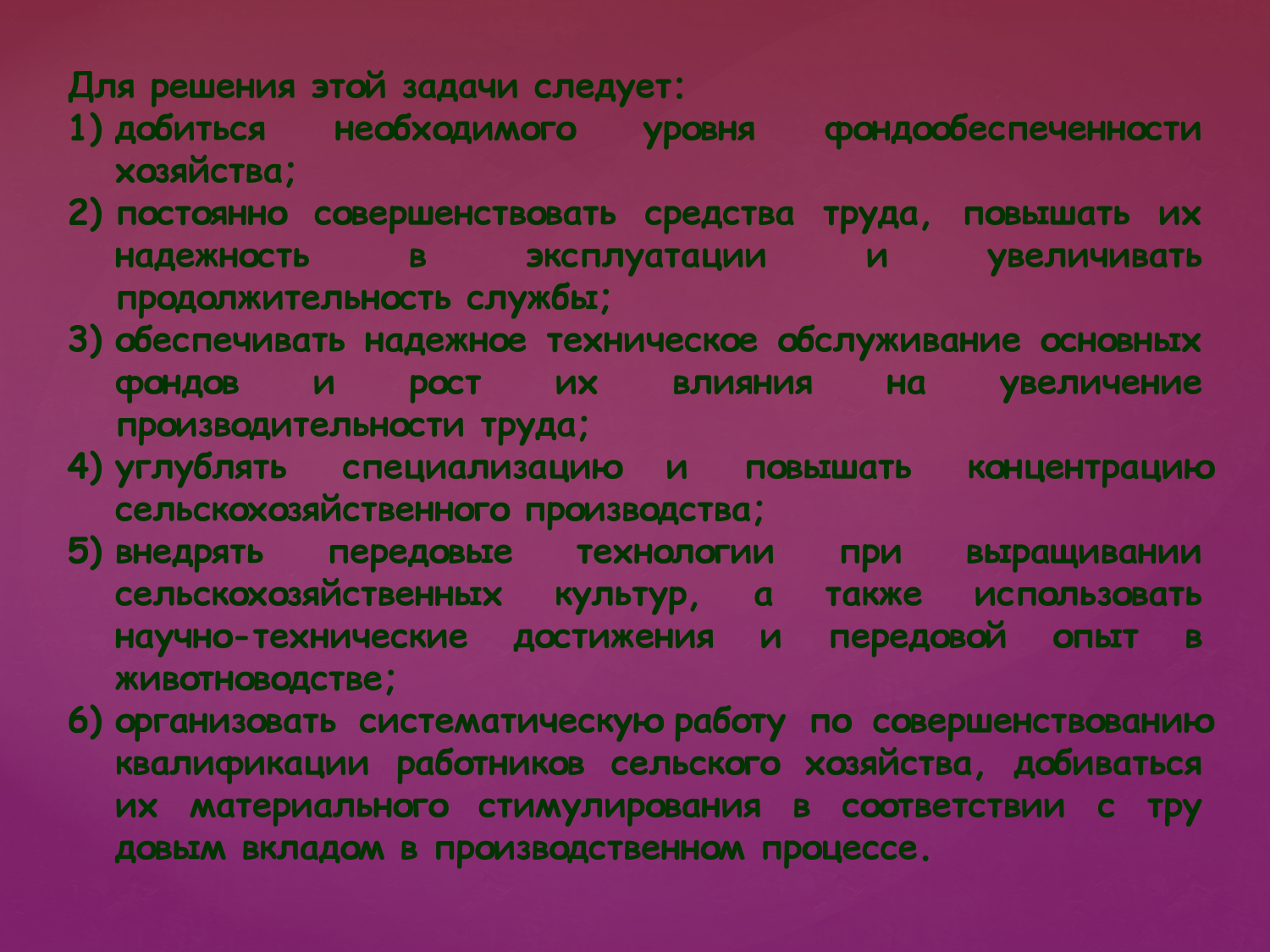

Для решения этой задачи следует:
добиться необходимого уровня фондообеспеченности хозяйства;
постоянно совершенствовать средства труда, повышать их надежность в эксплуатации и увеличивать продолжительность службы;
обеспечивать надежное техническое обслуживание основных фондов и рост их влияния на увеличение производительности труда;
углублять специализацию и повышать концентрацию сельскохозяйственного производства;
внедрять передовые технологии при выращивании сельскохозяйственных культур, а также использовать научно-технические достижения и передовой опыт в животноводстве;
организовать систематическую работу по совершенствованию квалификации работников сельского хозяйства, добиваться их материального стимулирования в соответствии с тру­довым вкладом в производственном процессе.